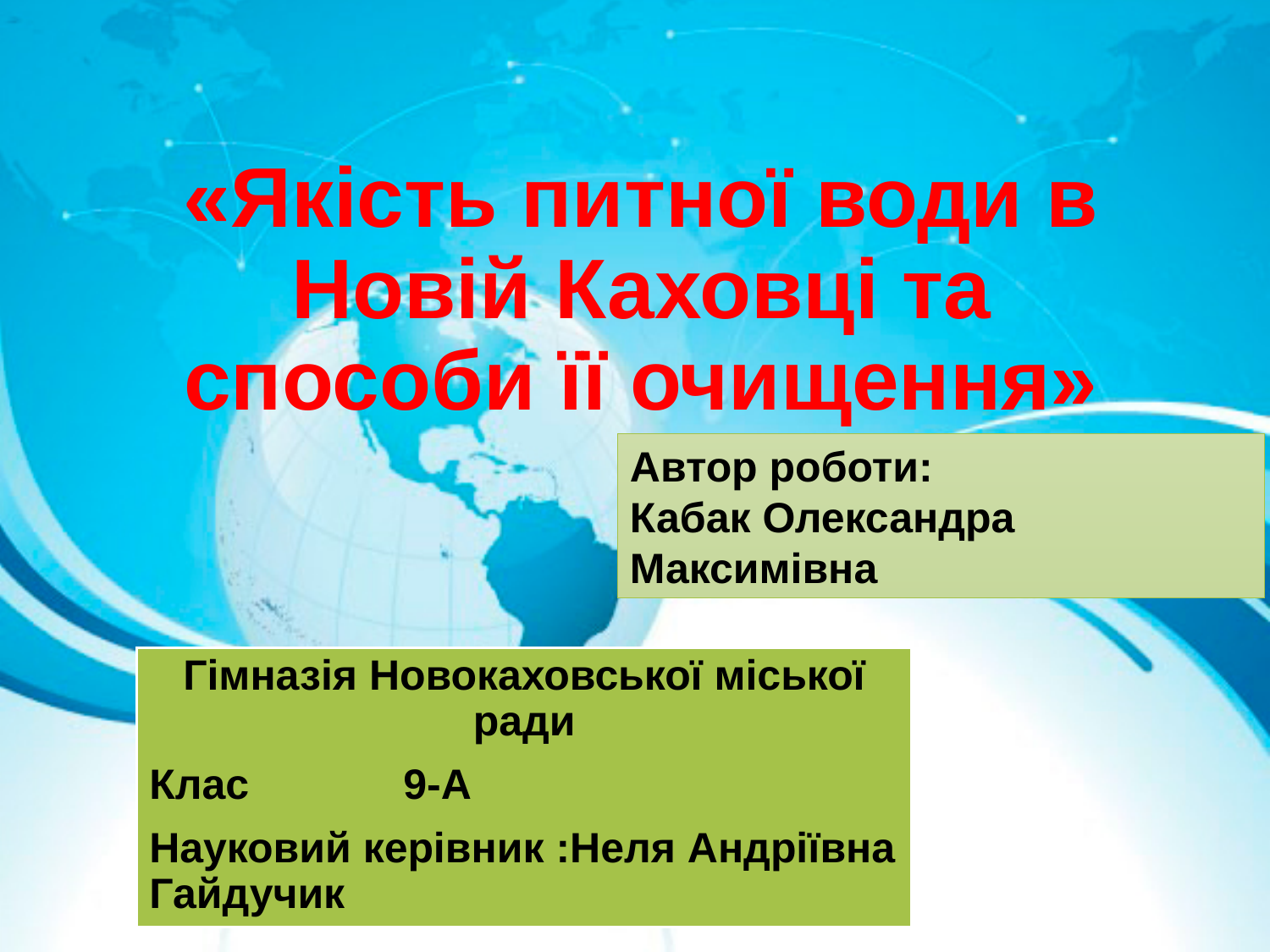

# «Якість питної води в Новій Каховці та способи її очищення»
Автор роботи:
Кабак Олександра Максимівна
Гімназія Новокаховської міської ради
Клас		9-А
Науковий керівник :Неля Андріївна Гайдучик